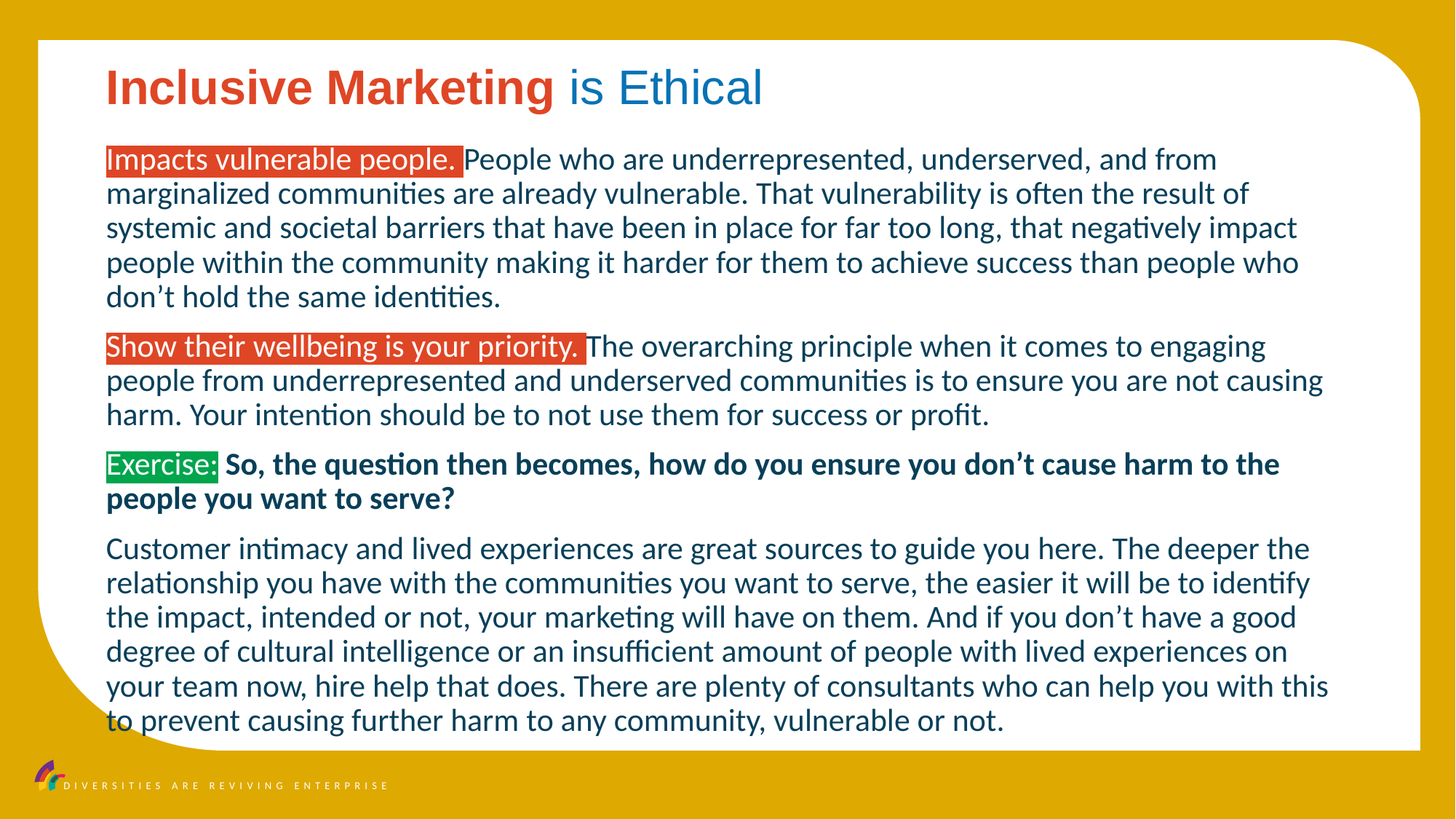

Inclusive Marketing is Ethical
Impacts vulnerable people. People who are underrepresented, underserved, and from marginalized communities are already vulnerable. That vulnerability is often the result of systemic and societal barriers that have been in place for far too long, that negatively impact people within the community making it harder for them to achieve success than people who don’t hold the same identities.
Show their wellbeing is your priority. The overarching principle when it comes to engaging people from underrepresented and underserved communities is to ensure you are not causing harm. Your intention should be to not use them for success or profit.
Exercise: So, the question then becomes, how do you ensure you don’t cause harm to the people you want to serve?
Customer intimacy and lived experiences are great sources to guide you here. The deeper the relationship you have with the communities you want to serve, the easier it will be to identify the impact, intended or not, your marketing will have on them. And if you don’t have a good degree of cultural intelligence or an insufficient amount of people with lived experiences on your team now, hire help that does. There are plenty of consultants who can help you with this to prevent causing further harm to any community, vulnerable or not.